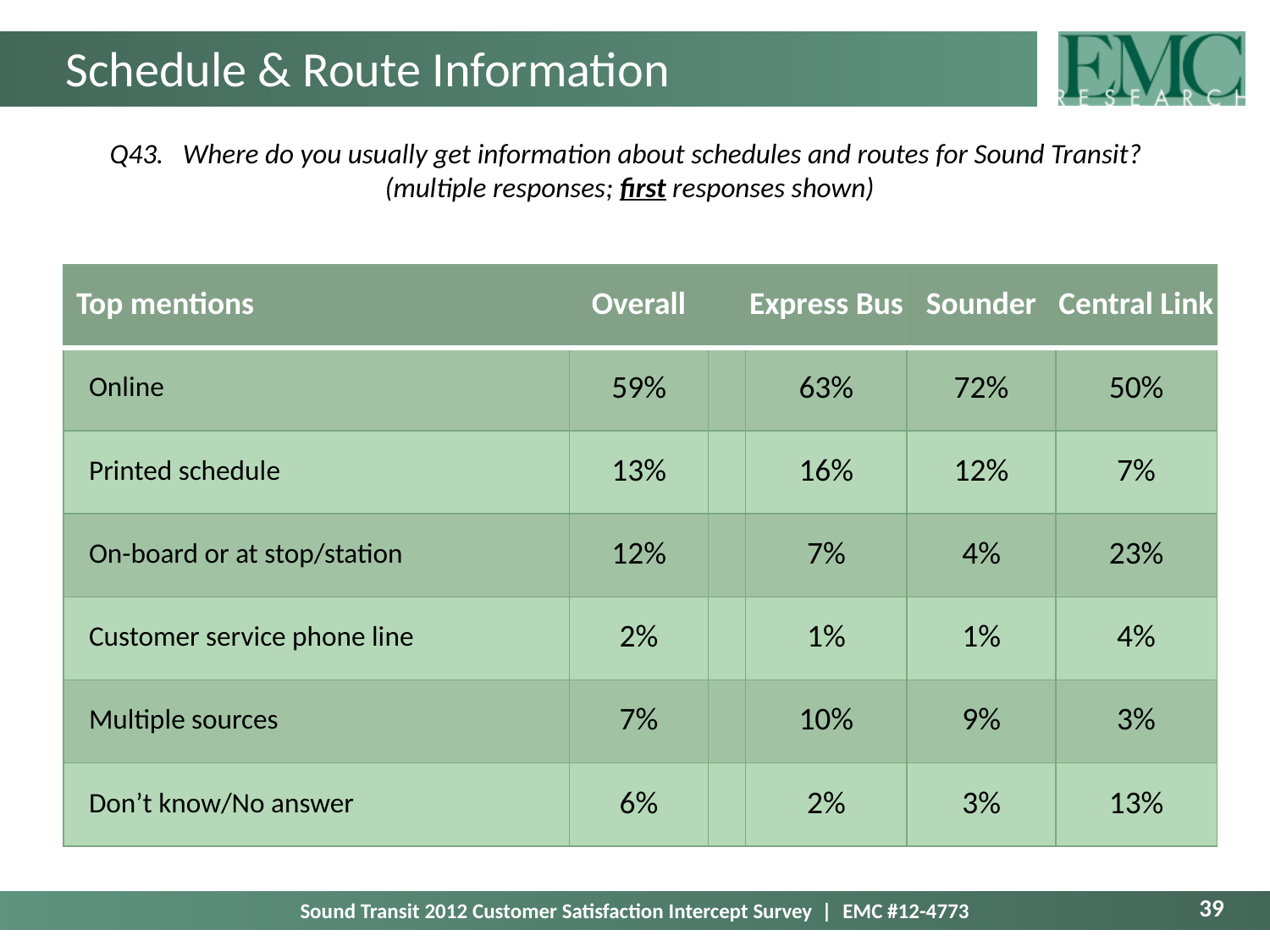

# Schedule & Route Information
Q43.   Where do you usually get information about schedules and routes for Sound Transit?
(multiple responses; first responses shown)

| Top mentions | Overall |  | Express Bus | Sounder | Central Link |
| --- | --- | --- | --- | --- | --- |
| Online | 59% |  | 63% | 72% | 50% |
| Printed schedule | 13% |  | 16% | 12% | 7% |
| On-board or at stop/station | 12% |  | 7% | 4% | 23% |
| Customer service phone line | 2% |  | 1% | 1% | 4% |
| Multiple sources | 7% |  | 10% | 9% | 3% |
| Don’t know/No answer | 6% |  | 2% | 3% | 13% |